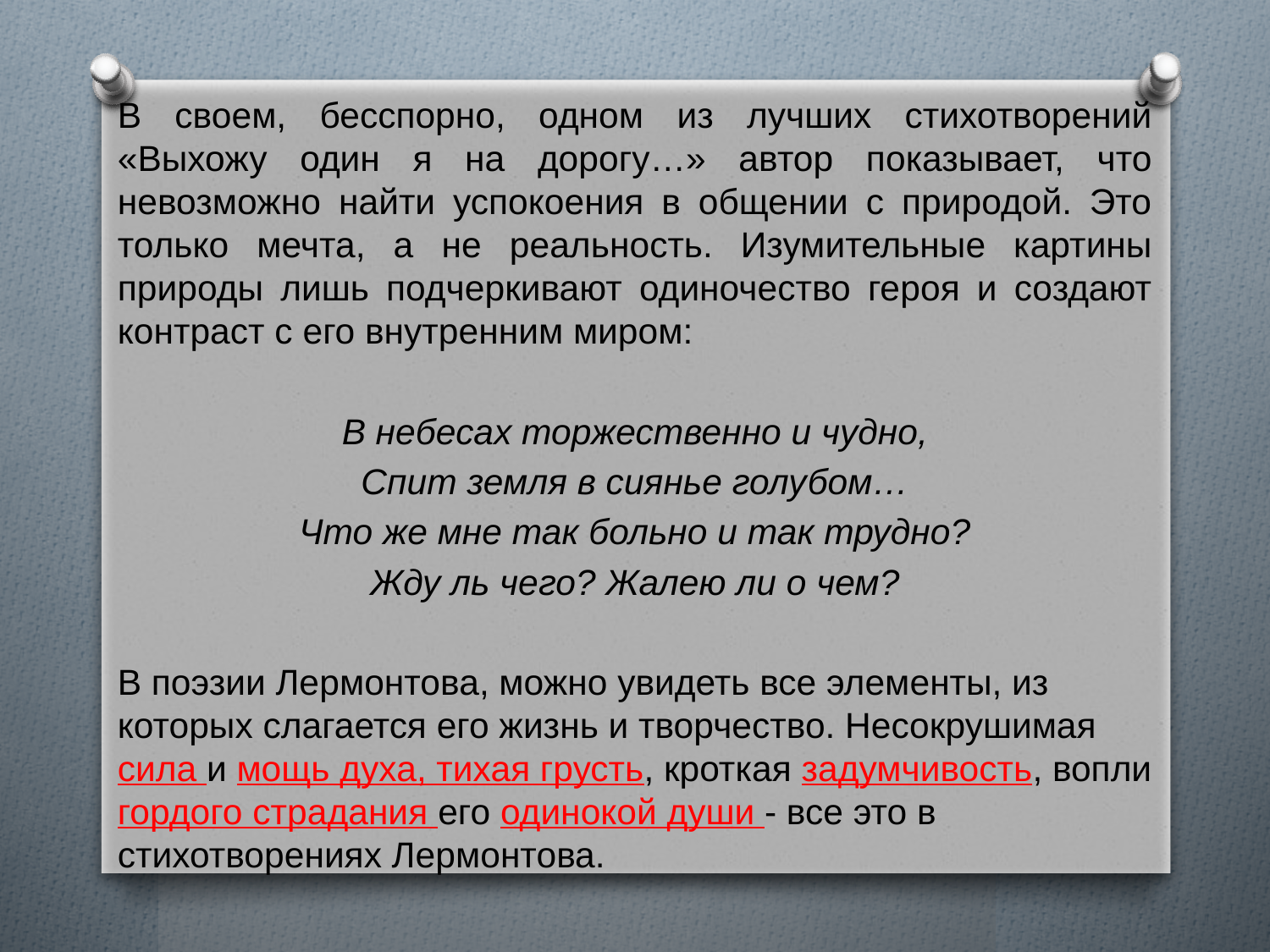

В своем, бесспорно, одном из лучших стихотворений «Выхожу один я на дорогу…» автор показывает, что невозможно найти успокоения в общении с природой. Это только мечта, а не реальность. Изумительные картины природы лишь подчеркивают одиночество героя и создают контраст с его внутренним миром:

В небесах торжественно и чудно,
Спит земля в сиянье голубом…
Что же мне так больно и так трудно?
Жду ль чего? Жалею ли о чем?

В поэзии Лермонтова, можно увидеть все элементы, из которых слагается его жизнь и творчество. Несокрушимая сила и мощь духа, тихая грусть, кроткая задумчивость, вопли гордого страдания его одинокой души - все это в стихотворениях Лермонтова.